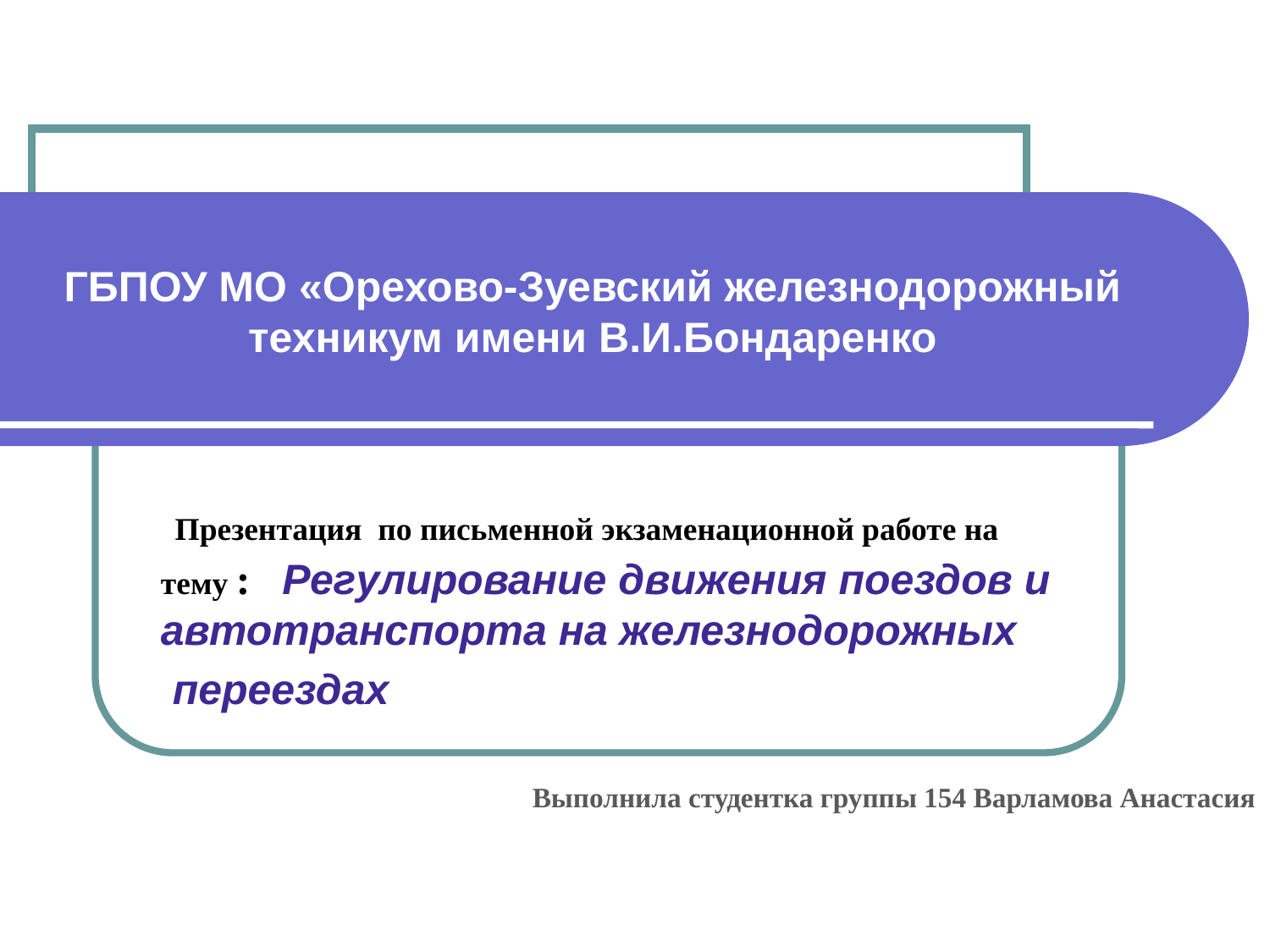

# ГБПОУ МО «Орехово-Зуевский железнодорожный техникум имени В.И.Бондаренко
 Презентация  по письменной экзаменационной работе на тему :   Регулирование движения поездов и автотранспорта на железнодорожных
 переездах
Выполнила студентка группы 154 Варламова Анастасия